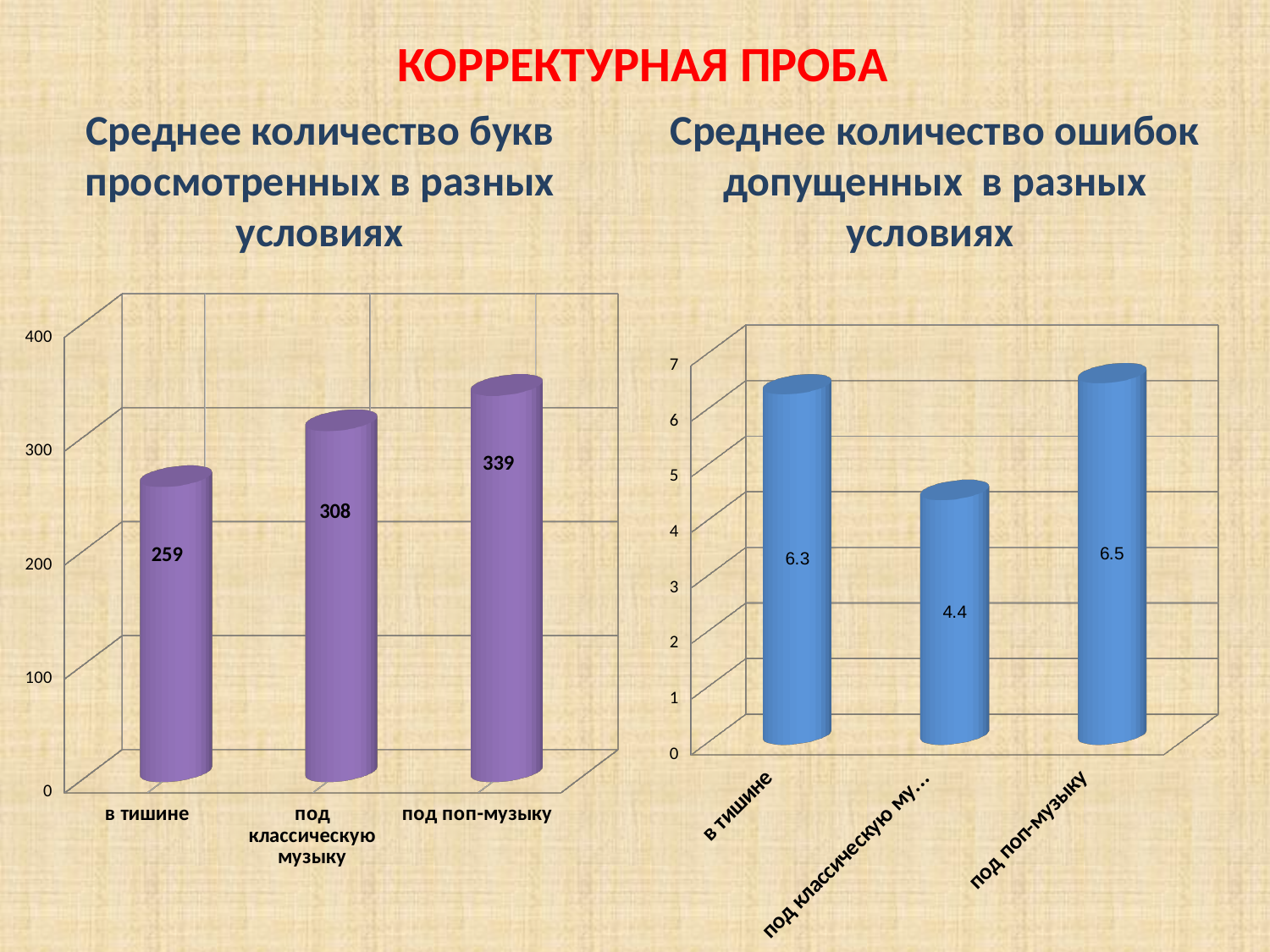

КОРРЕКТУРНАЯ ПРОБА
Среднее количество букв просмотренных в разных условиях
Среднее количество ошибок допущенных  в разных условиях

[unsupported chart]

[unsupported chart]